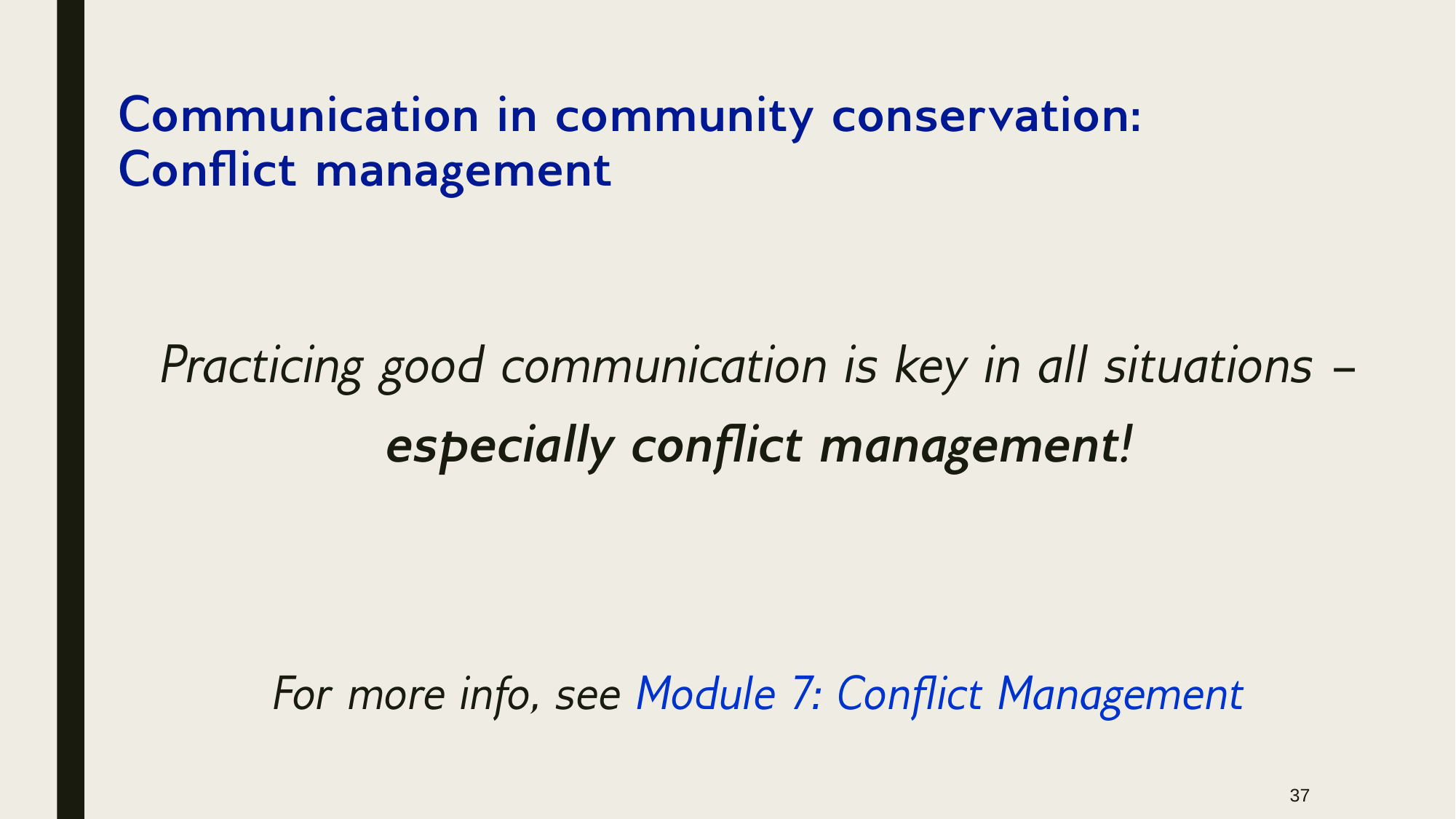

# Communication in community conservation: Conflict management
Practicing good communication is key in all situations –
especially conflict management!
For more info, see Module 7: Conflict Management
37